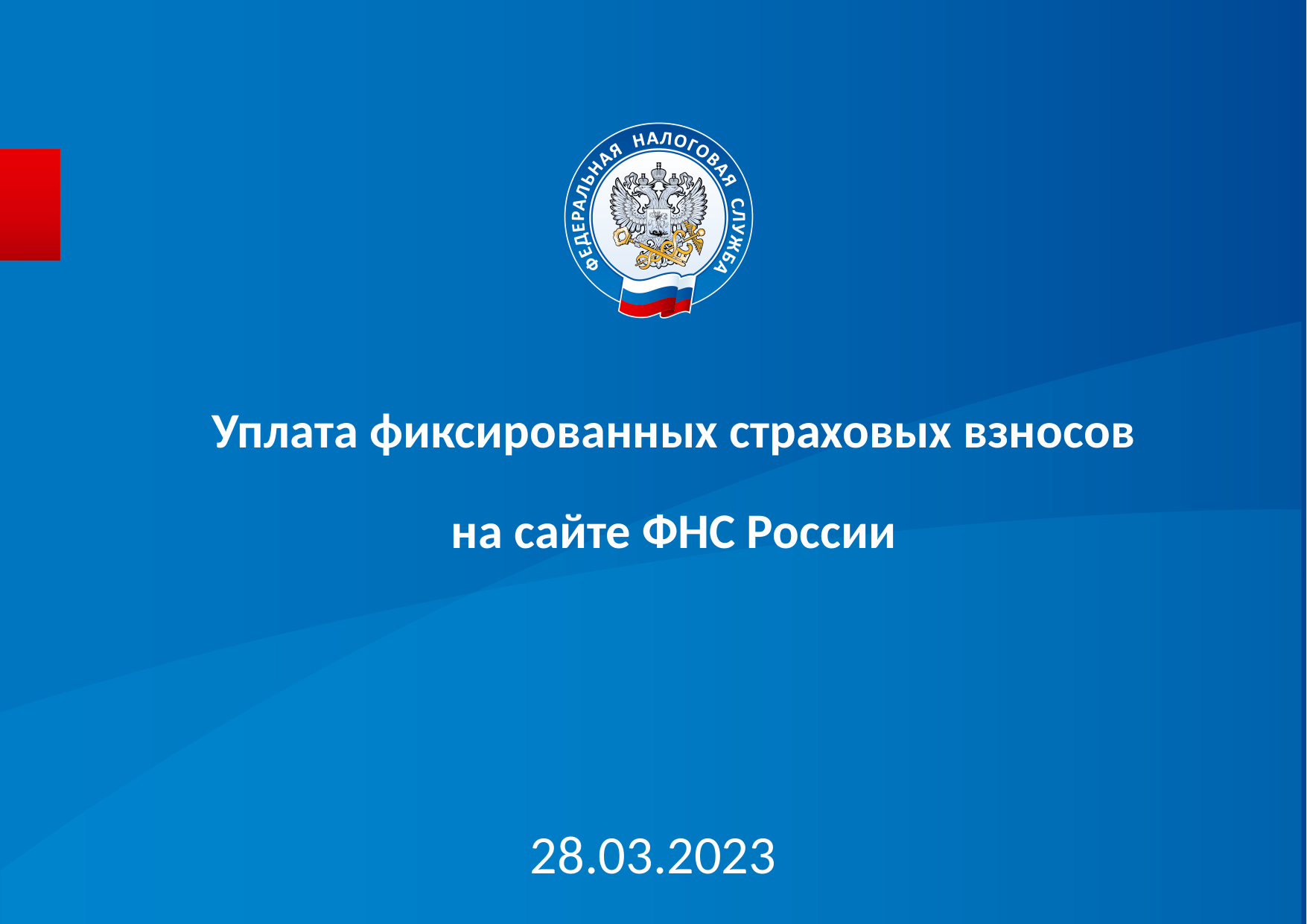

# Уплата фиксированных страховых взносов на сайте ФНС России
28.03.2023